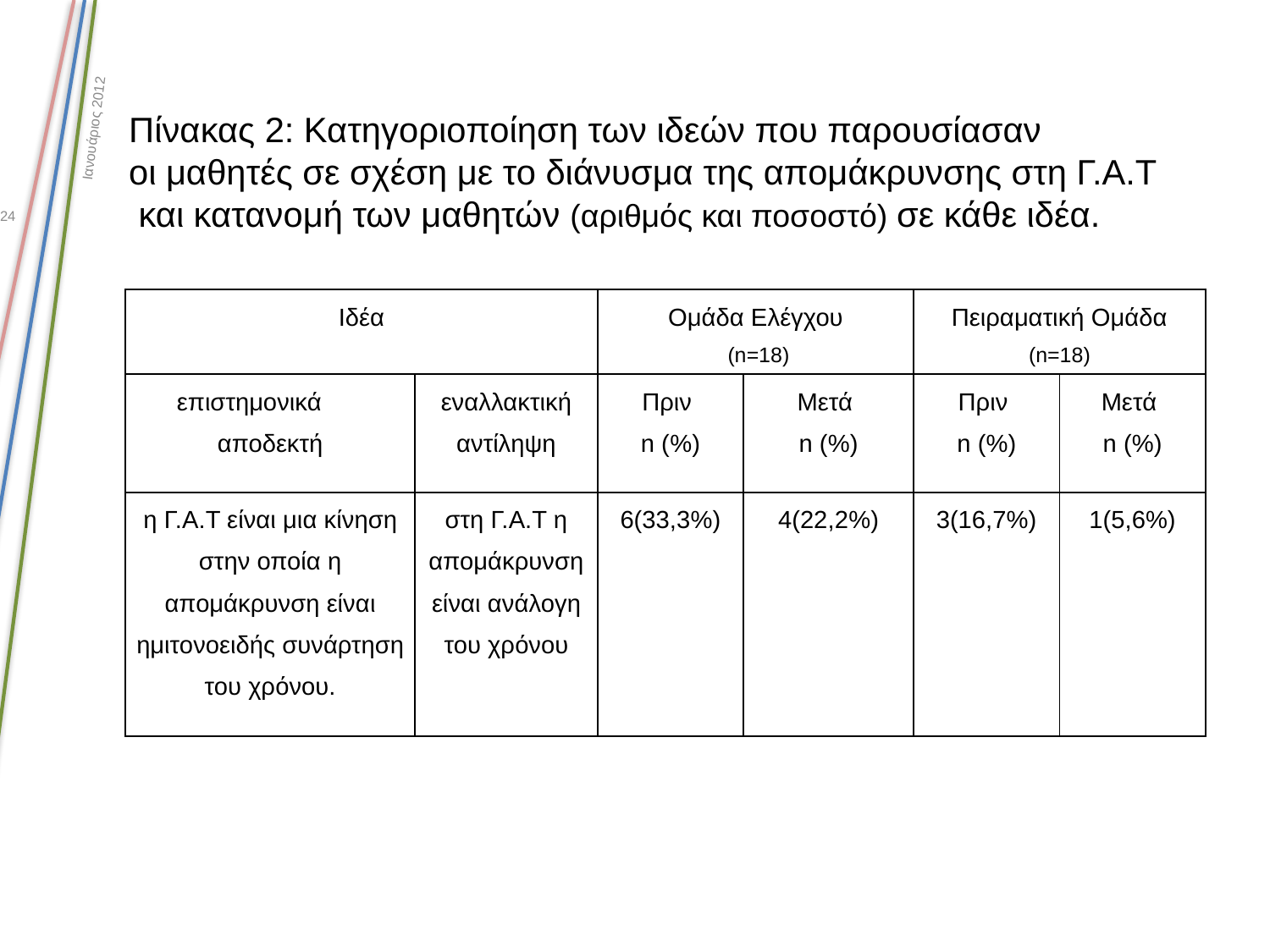

Ιανουάριος 2012
# Πίνακας 2: Κατηγοριοποίηση των ιδεών που παρουσίασαν οι μαθητές σε σχέση με το διάνυσμα της απομάκρυνσης στη Γ.Α.Τ           και κατανομή των μαθητών (αριθμός και ποσοστό) σε κάθε ιδέα.
24
| Ιδέα |  | Ομάδα Ελέγχου (n=18) |  | Πειραματική Ομάδα (n=18) |  |
| --- | --- | --- | --- | --- | --- |
| επιστημονικά αποδεκτή | εναλλακτική αντίληψη | Πριν n (%) | Μετά n (%) | Πριν n (%) | Μετά n (%) |
| η Γ.Α.Τ είναι μια κίνηση στην οποία η απομάκρυνση είναι ημιτονοειδής συνάρτηση του χρόνου. | στη Γ.Α.Τ η απομάκρυνση είναι ανάλογη του χρόνου | 6(33,3%) | 4(22,2%) | 3(16,7%) | 1(5,6%) |